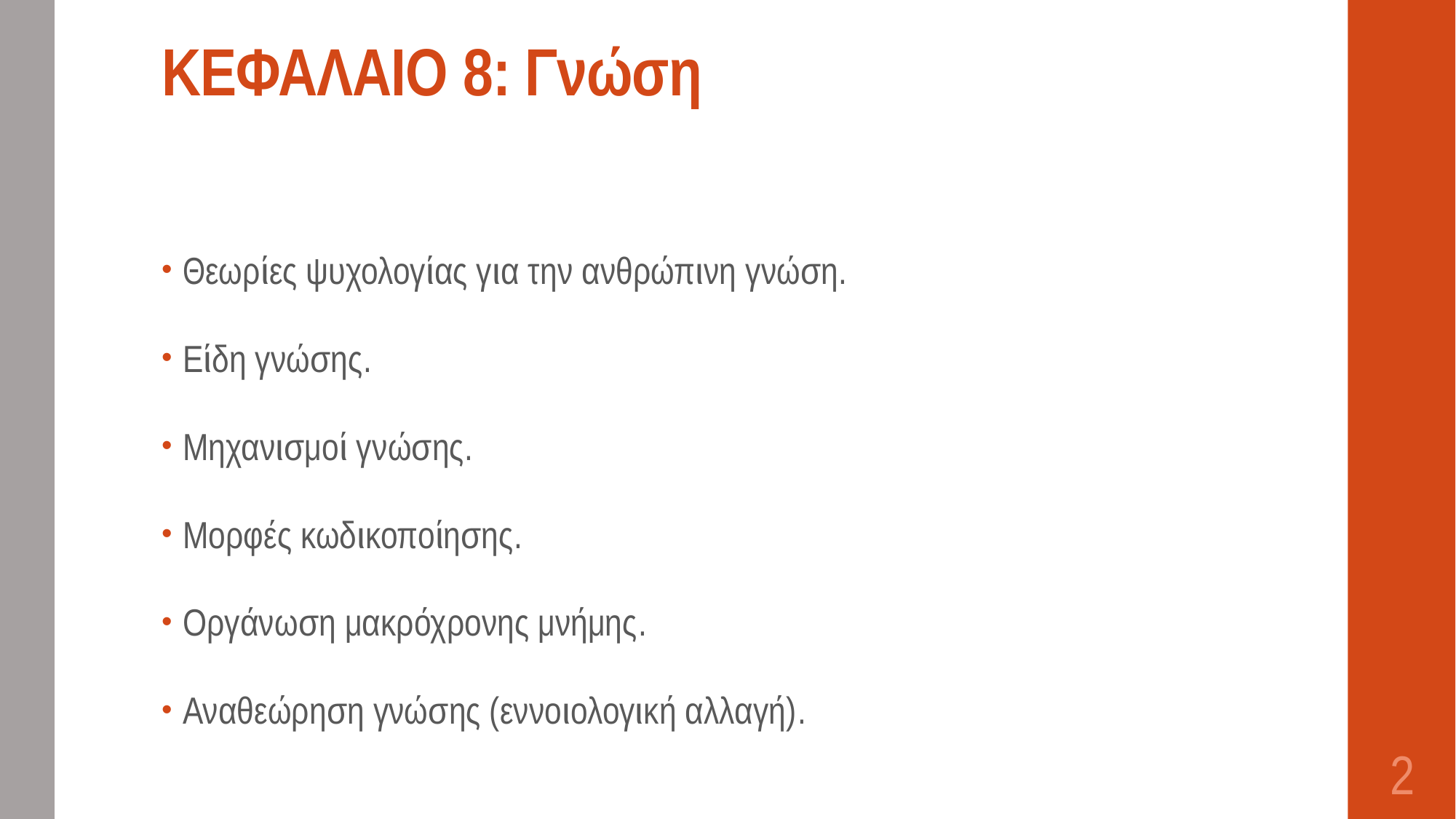

# ΚΕΦΑΛΑΙΟ 8: Γνώση
Θεωρίες ψυχολογίας για την ανθρώπινη γνώση.
Είδη γνώσης.
Μηχανισμοί γνώσης.
Μορφές κωδικοποίησης.
Οργάνωση μακρόχρονης μνήμης.
Αναθεώρηση γνώσης (εννοιολογική αλλαγή).
2